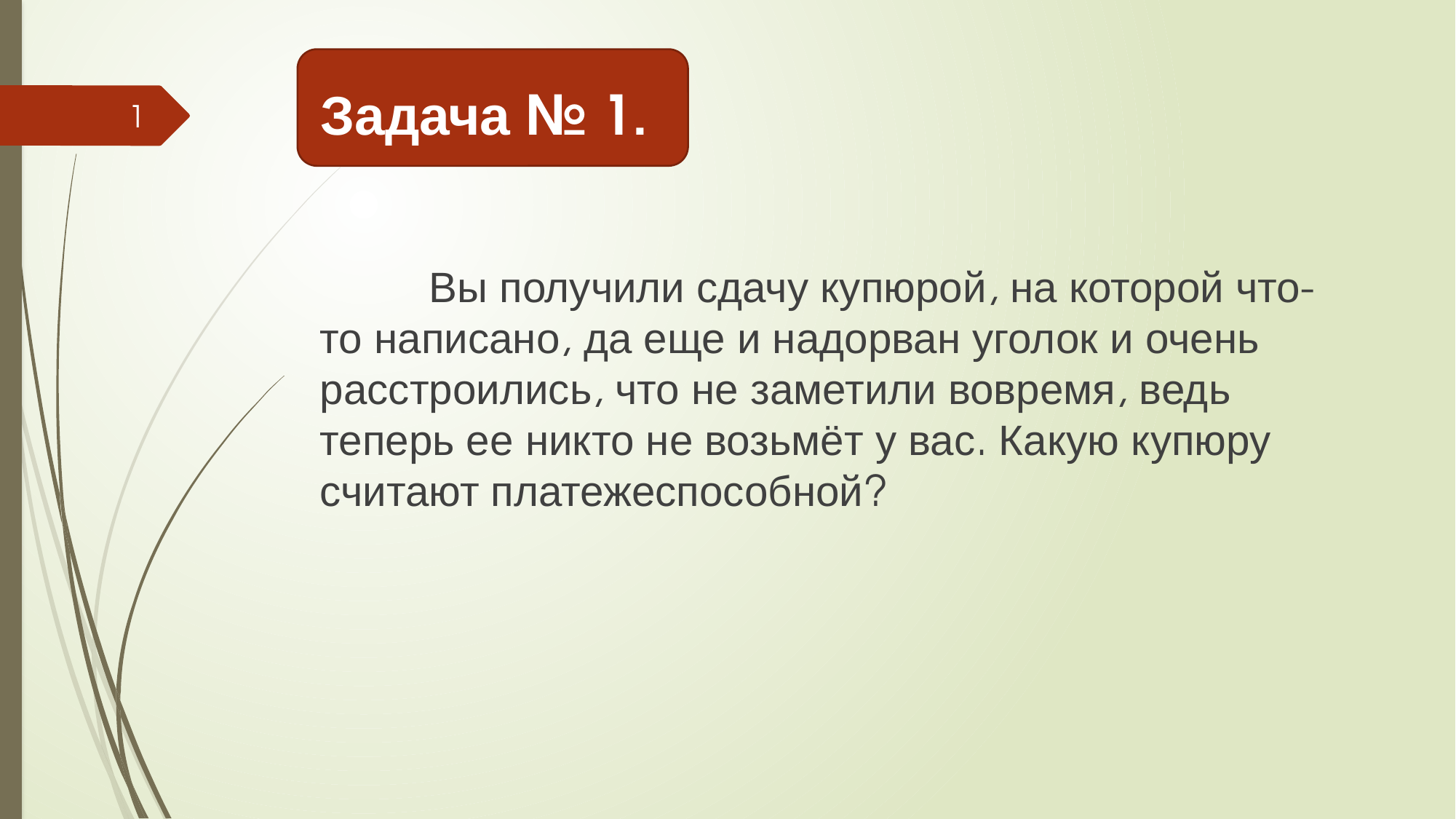

# Задача № 1.
1
	Вы получили сдачу купюрой, на которой что- то написано, да еще и надорван уголок и очень расстроились, что не заметили вовремя, ведь теперь ее никто не возьмёт у вас. Какую купюру считают платежеспособной?